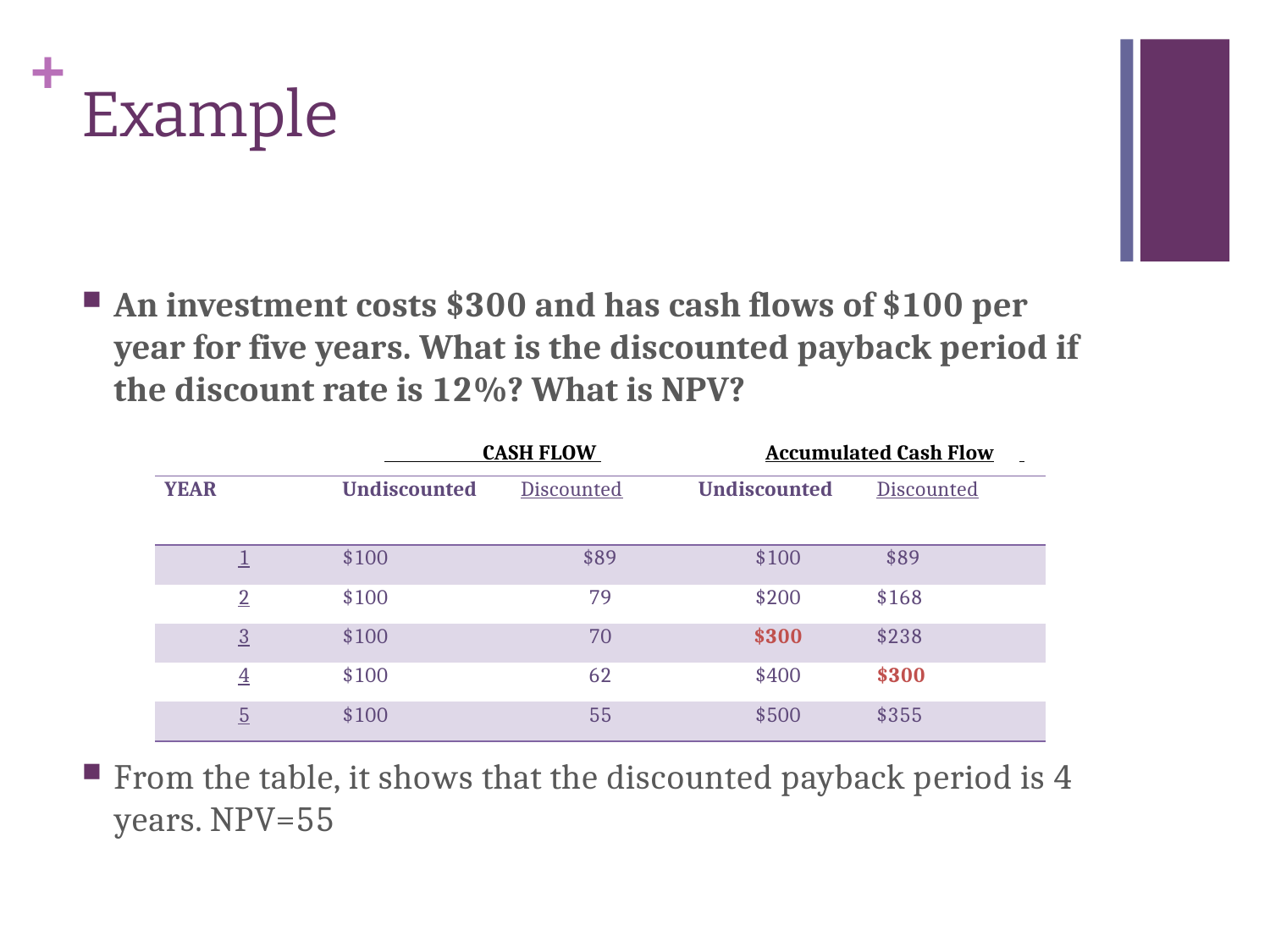

# Example
An investment costs $300 and has cash flows of $100 per year for five years. What is the discounted payback period if the discount rate is 12%? What is NPV?

From the table, it shows that the discounted payback period is 4 years. NPV=55

	                     CASH FLOW 		Accumulated Cash Flow

| YEAR | Undiscounted | Discounted | Undiscounted | Discounted |
| --- | --- | --- | --- | --- |
| 1 | $100 | $89 | $100 | $89 |
| 2 | $100 | 79 | $200 | $168 |
| 3 | $100 | 70 | $300 | $238 |
| 4 | $100 | 62 | $400 | $300 |
| 5 | $100 | 55 | $500 | $355 |